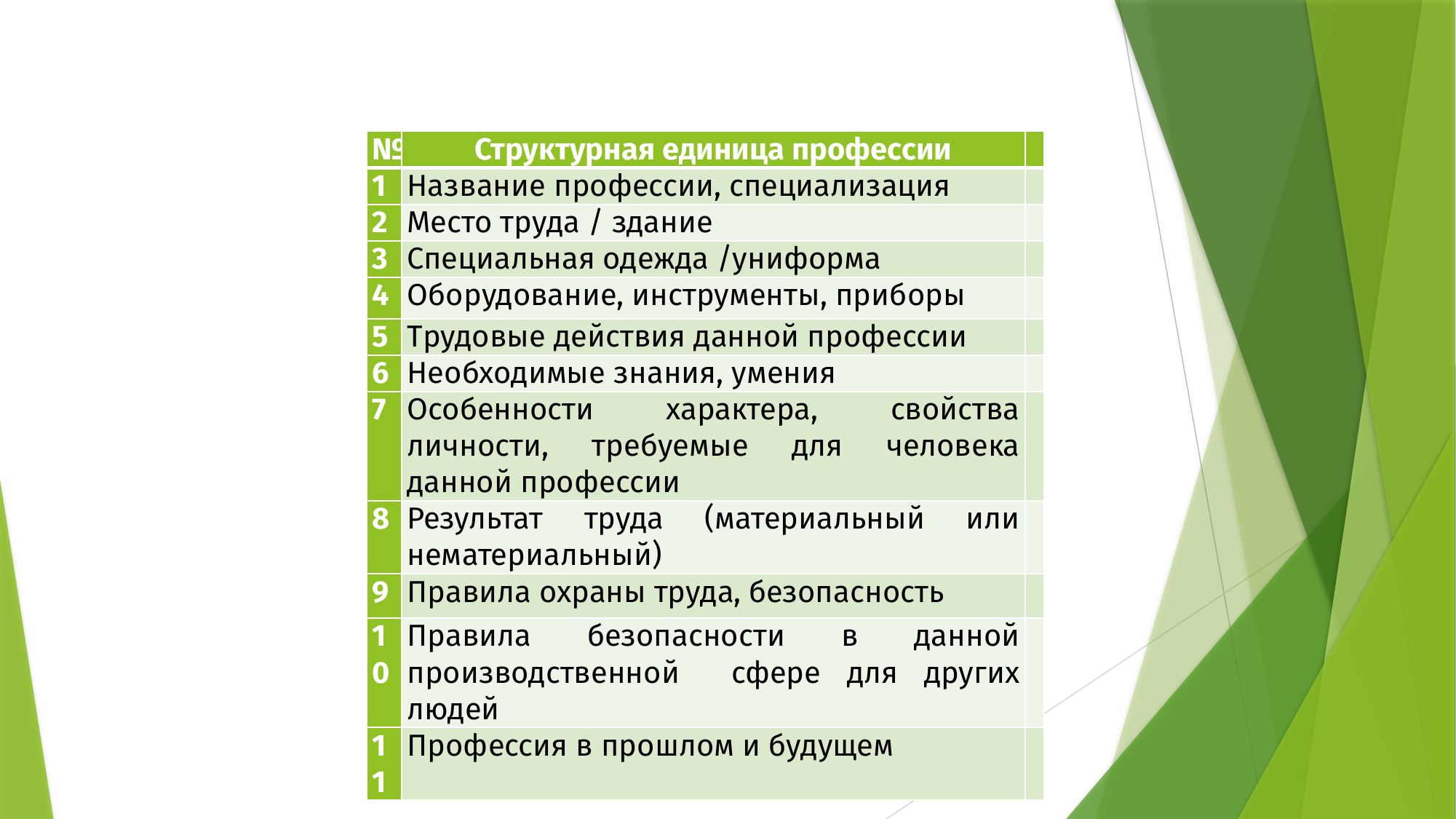

| № | Структурная единица профессии |  |
| --- | --- | --- |
| 1 | Название профессии, специализация |  |
| 2 | Место труда / здание |  |
| 3 | Специальная одежда /униформа |  |
| 4 | Оборудование, инструменты, приборы |  |
| 5 | Трудовые действия данной профессии |  |
| 6 | Необходимые знания, умения |  |
| 7 | Особенности характера, свойства личности, требуемые для человека данной профессии |  |
| 8 | Результат труда (материальный или нематериальный) |  |
| 9 | Правила охраны труда, безопасность |  |
| 10 | Правила безопасности в данной производственной сфере для других людей |  |
| 11 | Профессия в прошлом и будущем |  |